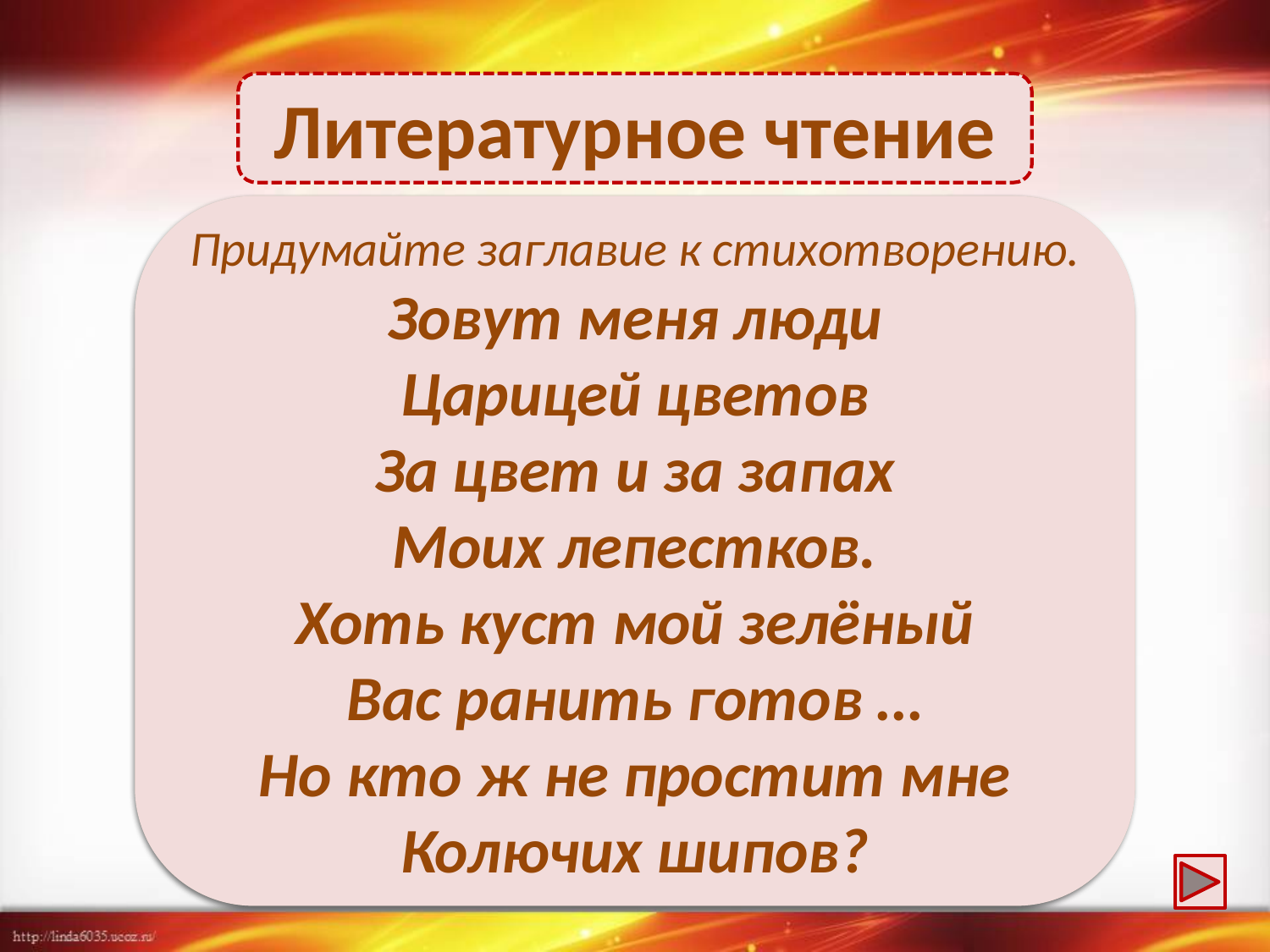

Литературное чтение
Роза
Придумайте заглавие к стихотворению.
Зовут меня люди
Царицей цветов
За цвет и за запах
Моих лепестков.
Хоть куст мой зелёный
Вас ранить готов …
Но кто ж не простит мне
Колючих шипов?